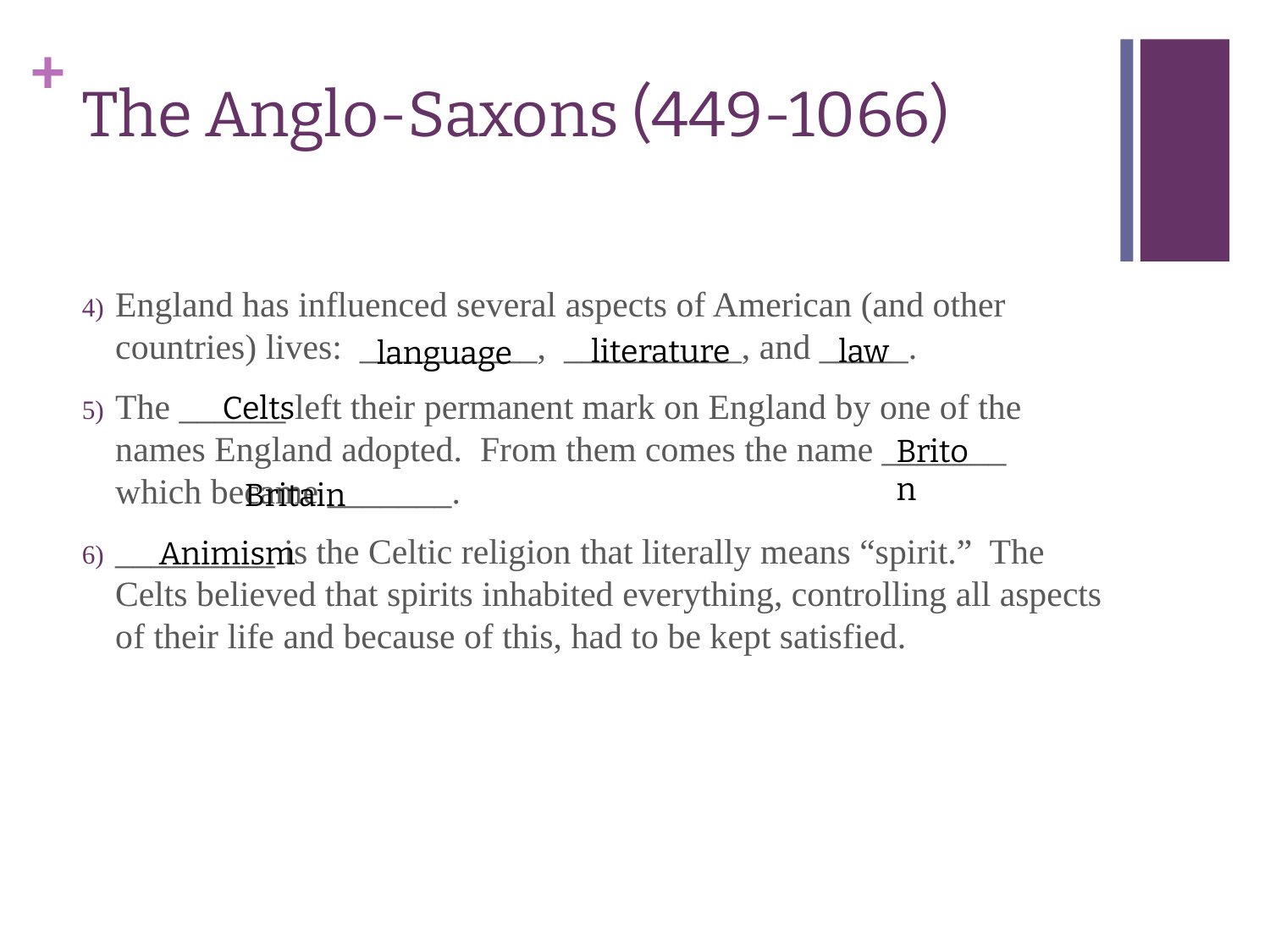

# The Anglo-Saxons (449-1066)
England has influenced several aspects of American (and other countries) lives:  __________,  __________, and _____.
The ______ left their permanent mark on England by one of the names England adopted.  From them comes the name _______  which became _______.
_________ is the Celtic religion that literally means “spirit.”  The Celts believed that spirits inhabited everything, controlling all aspects of their life and because of this, had to be kept satisfied.

literature
law
language
Celts
Briton
Britain
Animism